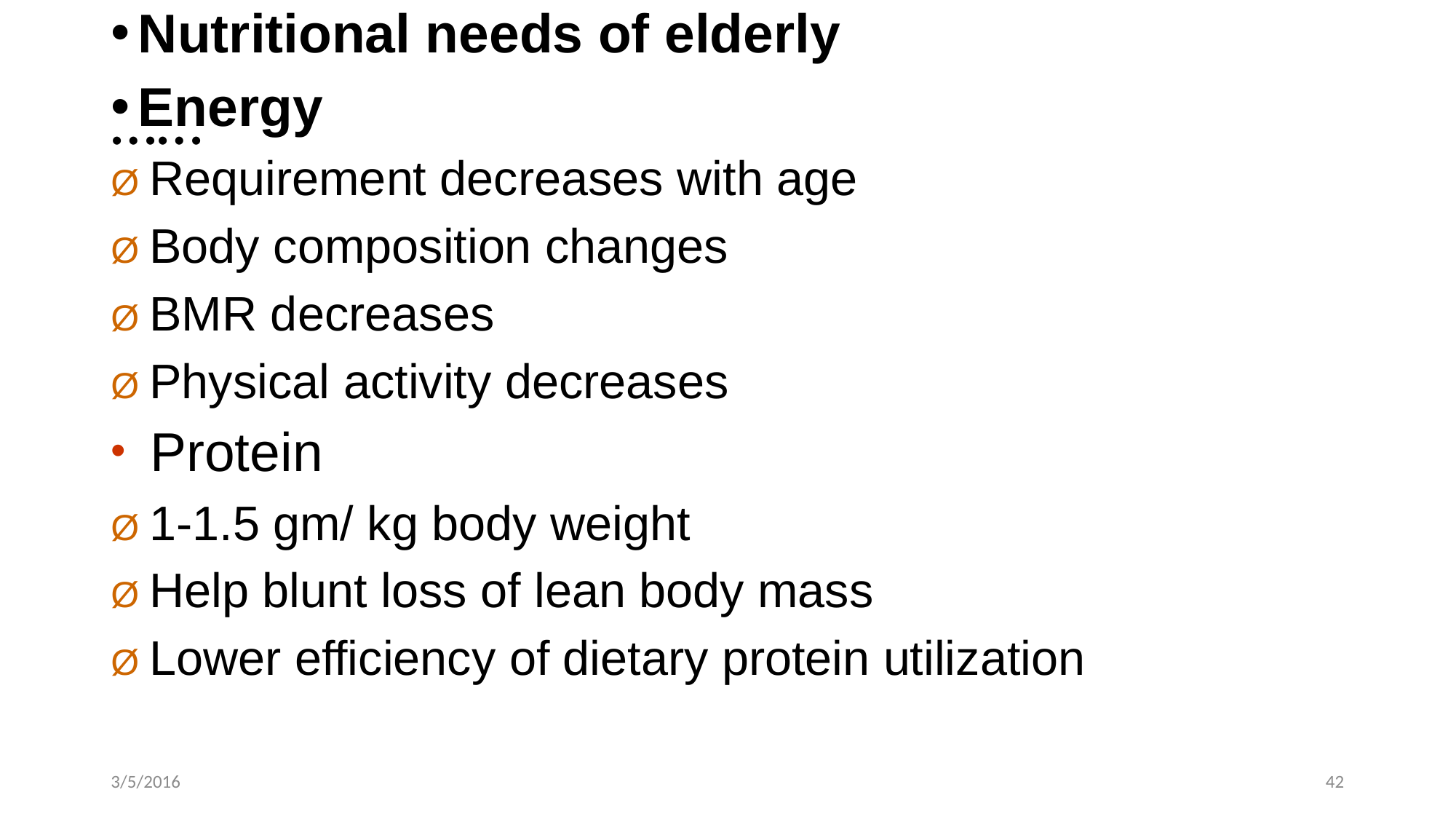

Nutritional needs of elderly
Energy
Ø Requirement decreases with age
Ø Body composition changes
Ø BMR decreases
Ø Physical activity decreases
 Protein
Ø 1-1.5 gm/ kg body weight
Ø Help blunt loss of lean body mass
Ø Lower efficiency of dietary protein utilization
# ……
3/5/2016
42